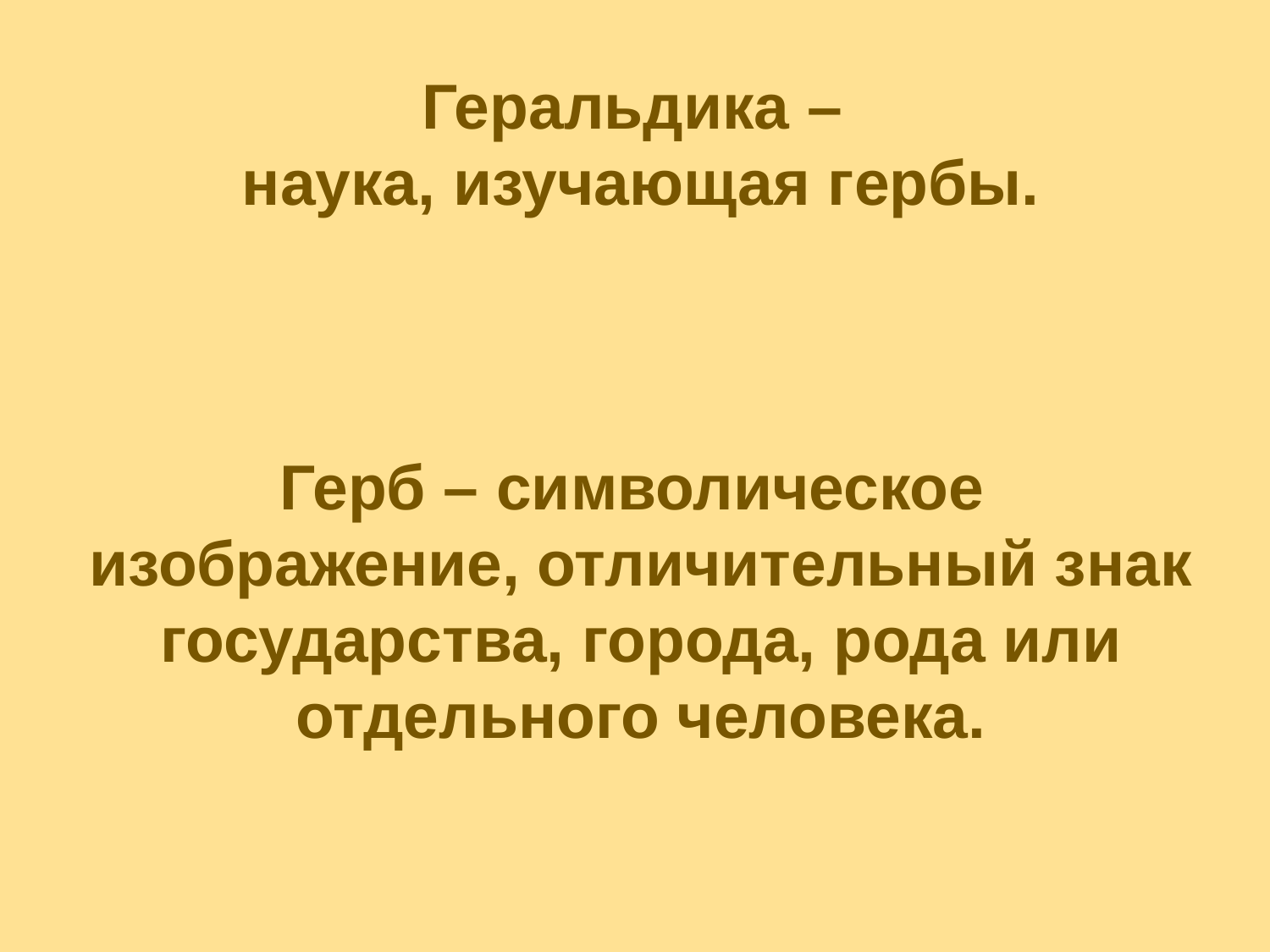

Геральдика –
наука, изучающая гербы.
Герб – символическое  изображение, отличительный знак
государства, города, рода или отдельного человека.